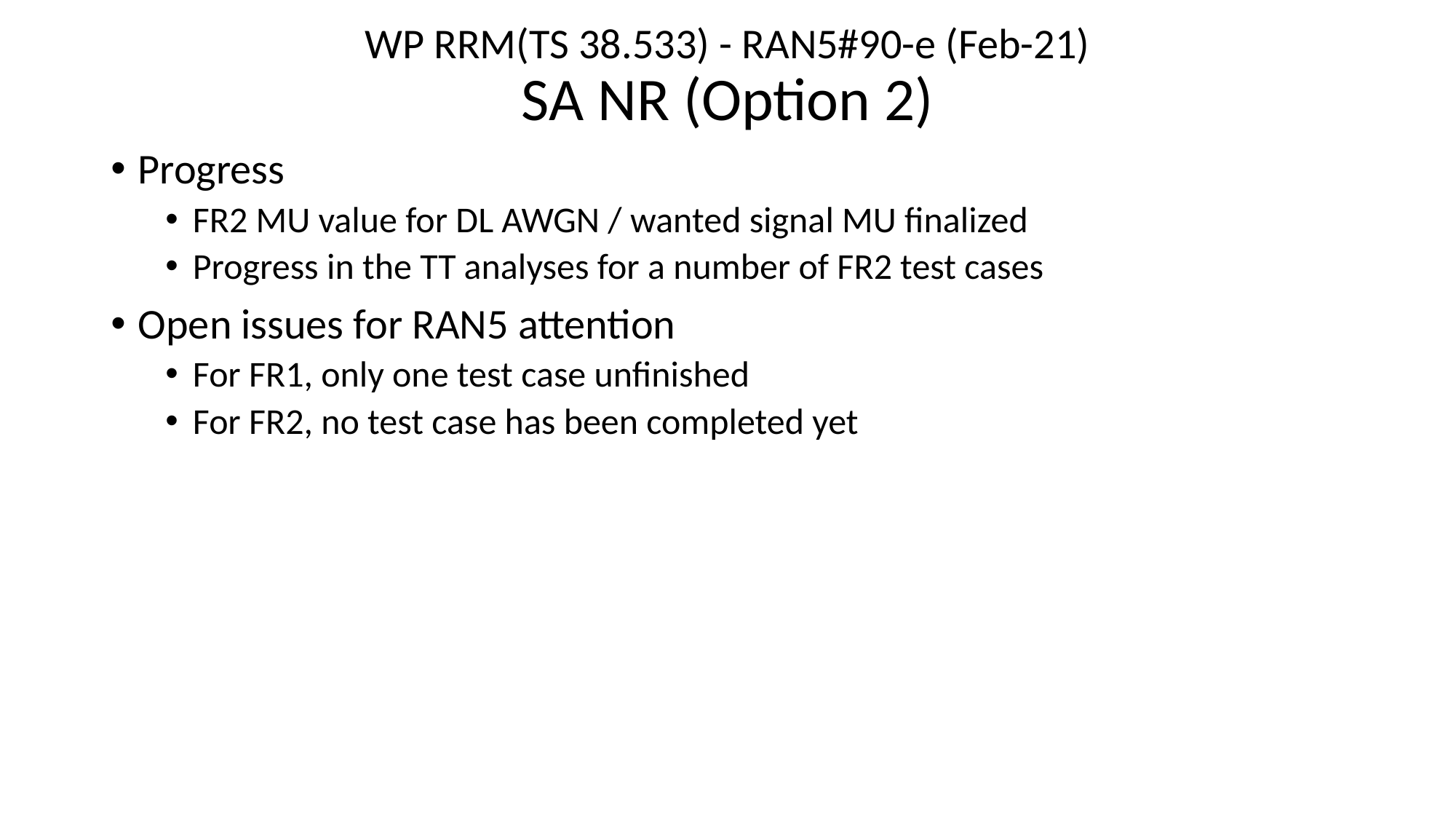

# WP RRM(TS 38.533) - RAN5#90-e (Feb-21) SA NR (Option 2)
Progress
FR2 MU value for DL AWGN / wanted signal MU finalized
Progress in the TT analyses for a number of FR2 test cases
Open issues for RAN5 attention
For FR1, only one test case unfinished
For FR2, no test case has been completed yet